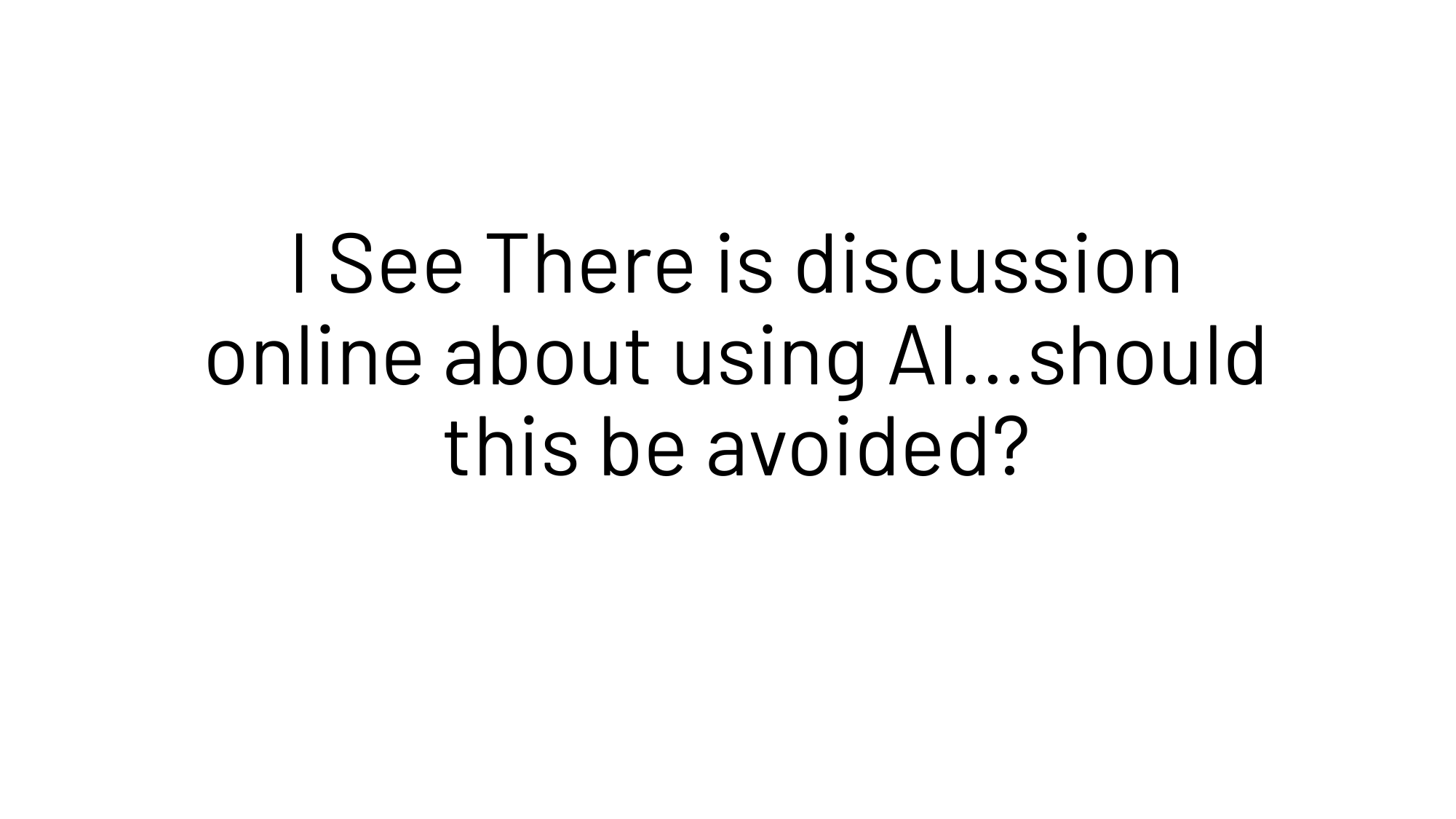

# I See There is discussion online about using AI…should this be avoided?